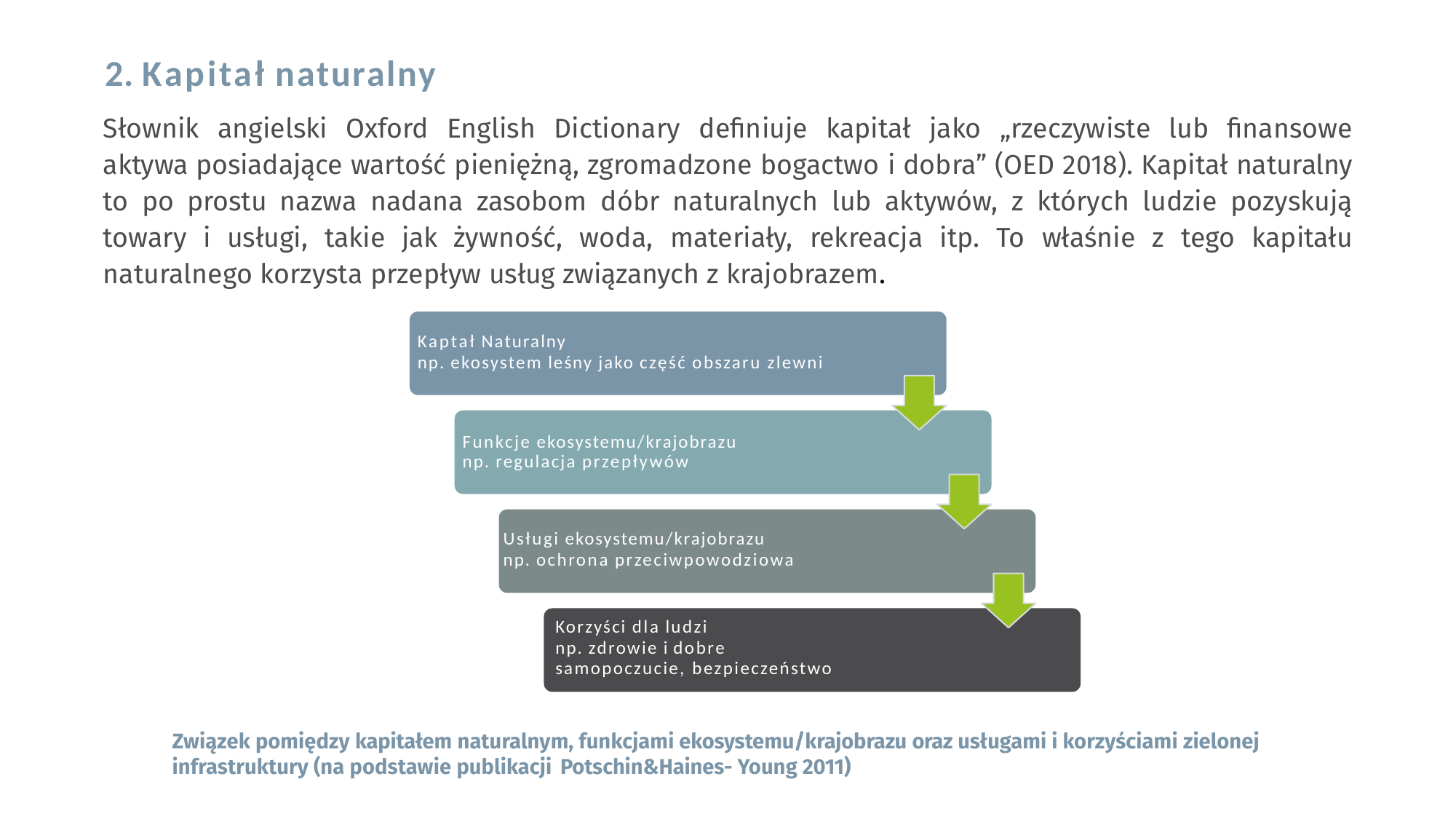

2. Kapitał naturalny
Słownik angielski Oxford English Dictionary definiuje kapitał jako „rzeczywiste lub finansowe aktywa posiadające wartość pieniężną, zgromadzone bogactwo i dobra” (OED 2018). Kapitał naturalny to po prostu nazwa nadana zasobom dóbr naturalnych lub aktywów, z których ludzie pozyskują towary i usługi, takie jak żywność, woda, materiały, rekreacja itp. To właśnie z tego kapitału naturalnego korzysta przepływ usług związanych z krajobrazem.

Kaptał Naturalny
np. ekosystem leśny jako część obszaru zlewni

Funkcje ekosystemu/krajobrazu np. regulacja przepływów
Usługi ekosystemu/krajobrazu
np. ochrona przeciwpowodziowa
Korzyści dla ludzi
np. zdrowie i dobre samopoczucie, bezpieczeństwo
Związek pomiędzy kapitałem naturalnym, funkcjami ekosystemu/krajobrazu oraz usługami i korzyściami zielonej infrastruktury (na podstawie publikacji Potschin&Haines- Young 2011)